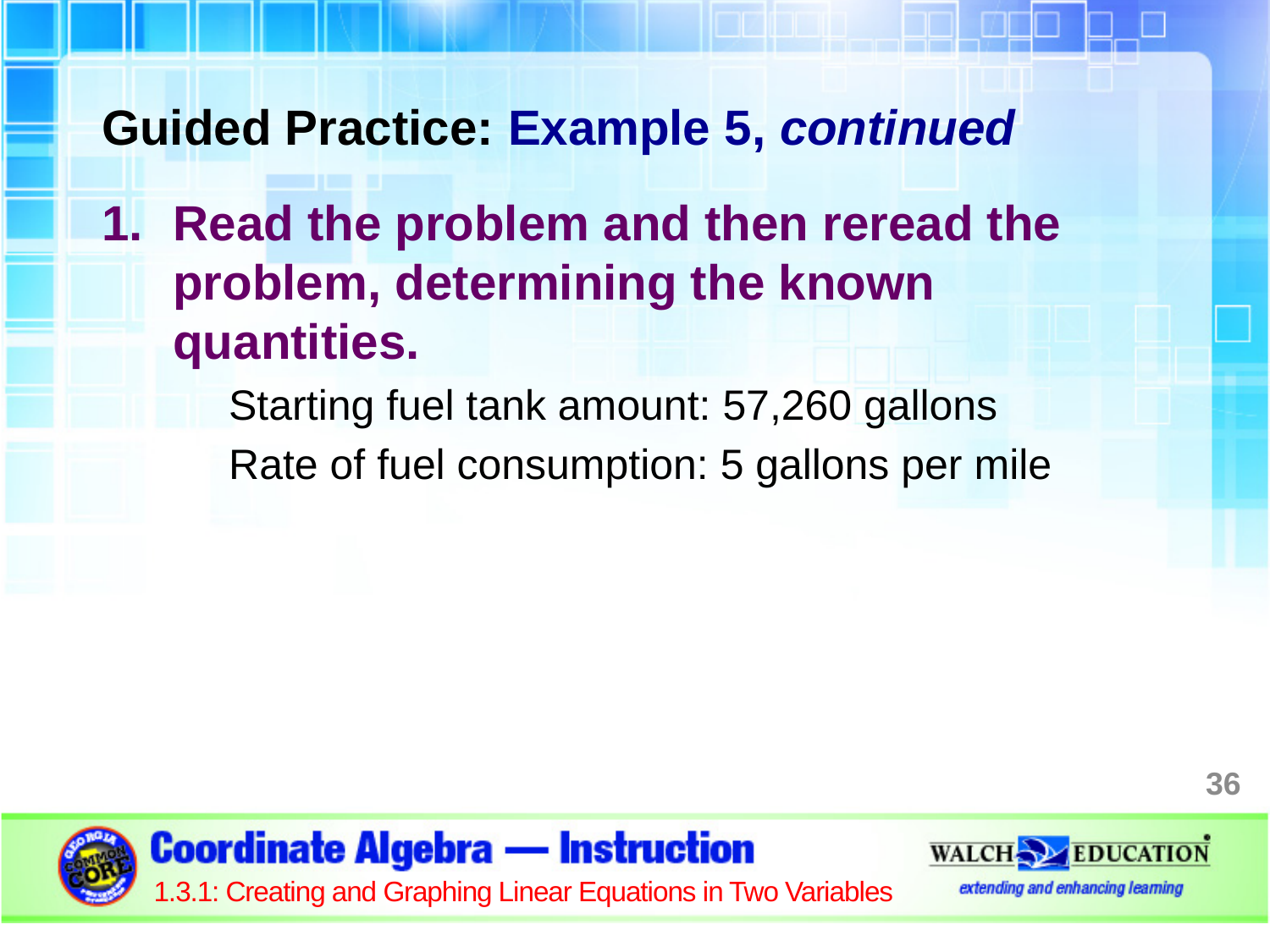

Guided Practice: Example 5, continued

Read the problem and then reread the problem, determining the known quantities.
Starting fuel tank amount: 57,260 gallons
Rate of fuel consumption: 5 gallons per mile

36
1.3.1: Creating and Graphing Linear Equations in Two Variables